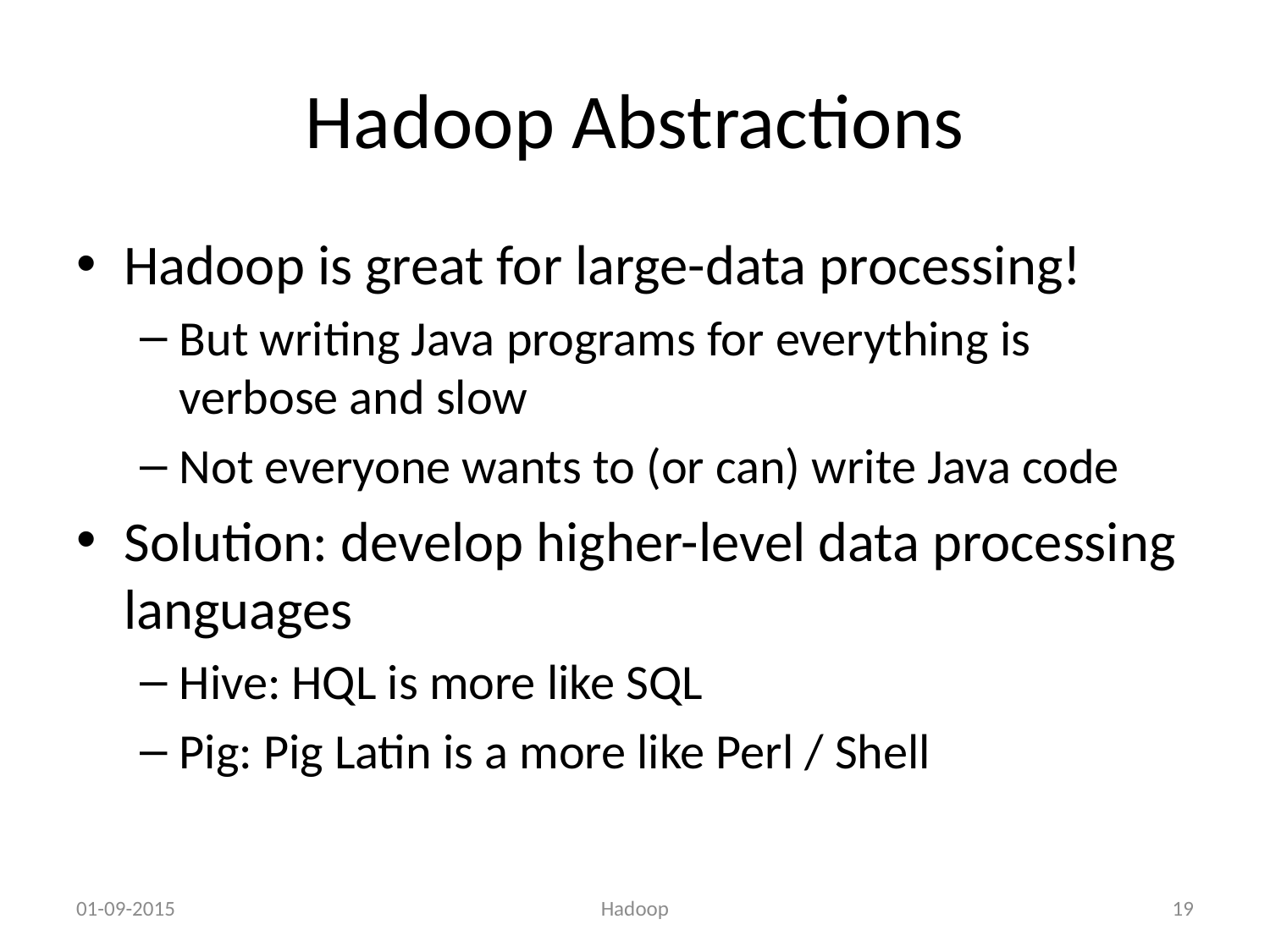

# Hadoop Abstractions
Hadoop is great for large-data processing!
But writing Java programs for everything is verbose and slow
Not everyone wants to (or can) write Java code
Solution: develop higher-level data processing languages
Hive: HQL is more like SQL
Pig: Pig Latin is a more like Perl / Shell
01-09-2015
Hadoop
19